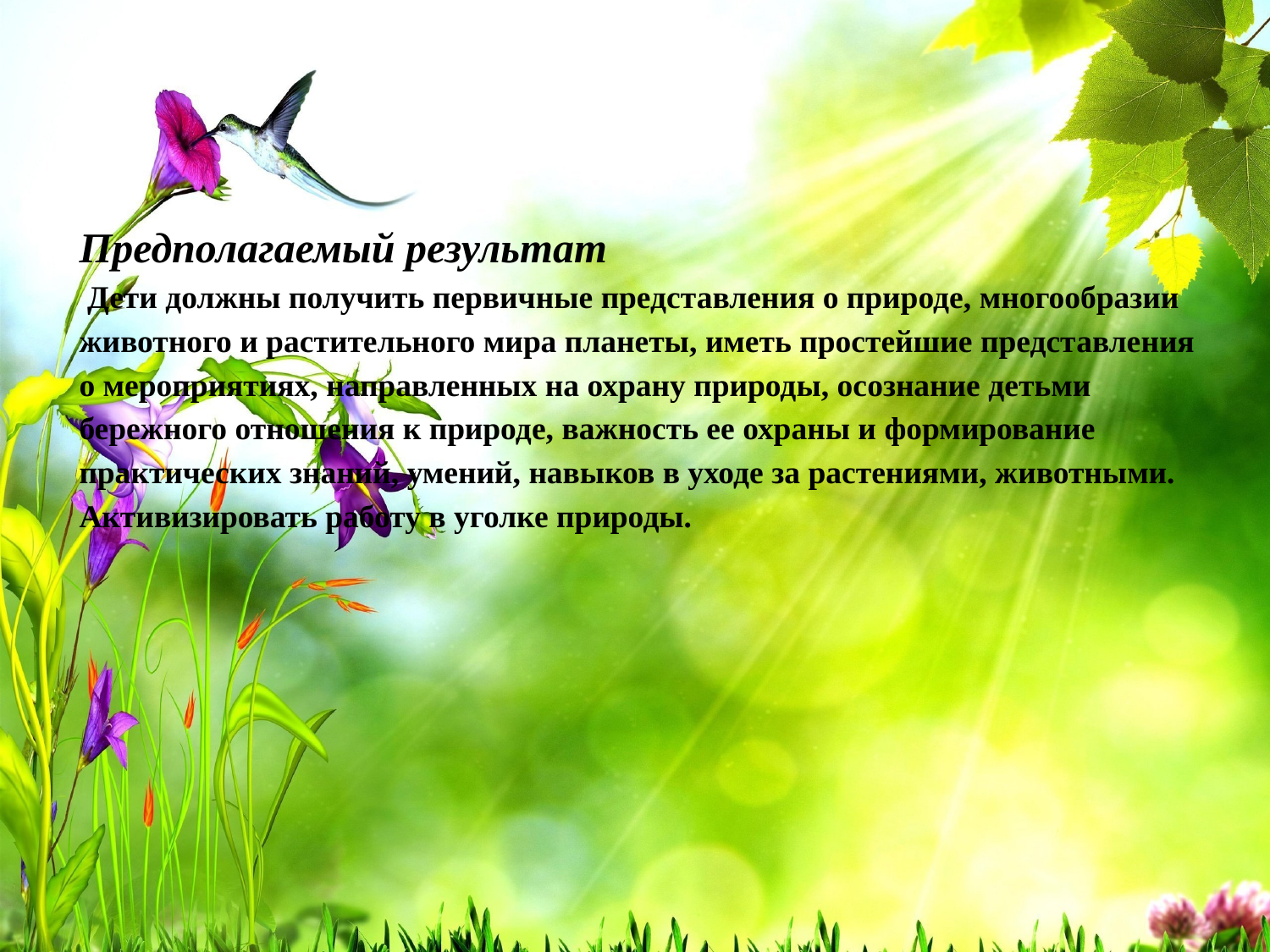

Предполагаемый результат
 Дети должны получить первичные представления о природе, многообразии животного и растительного мира планеты, иметь простейшие представления о мероприятиях, направленных на охрану природы, осознание детьми бережного отношения к природе, важность ее охраны и формирование практических знаний, умений, навыков в уходе за растениями, животными. Активизировать работу в уголке природы.